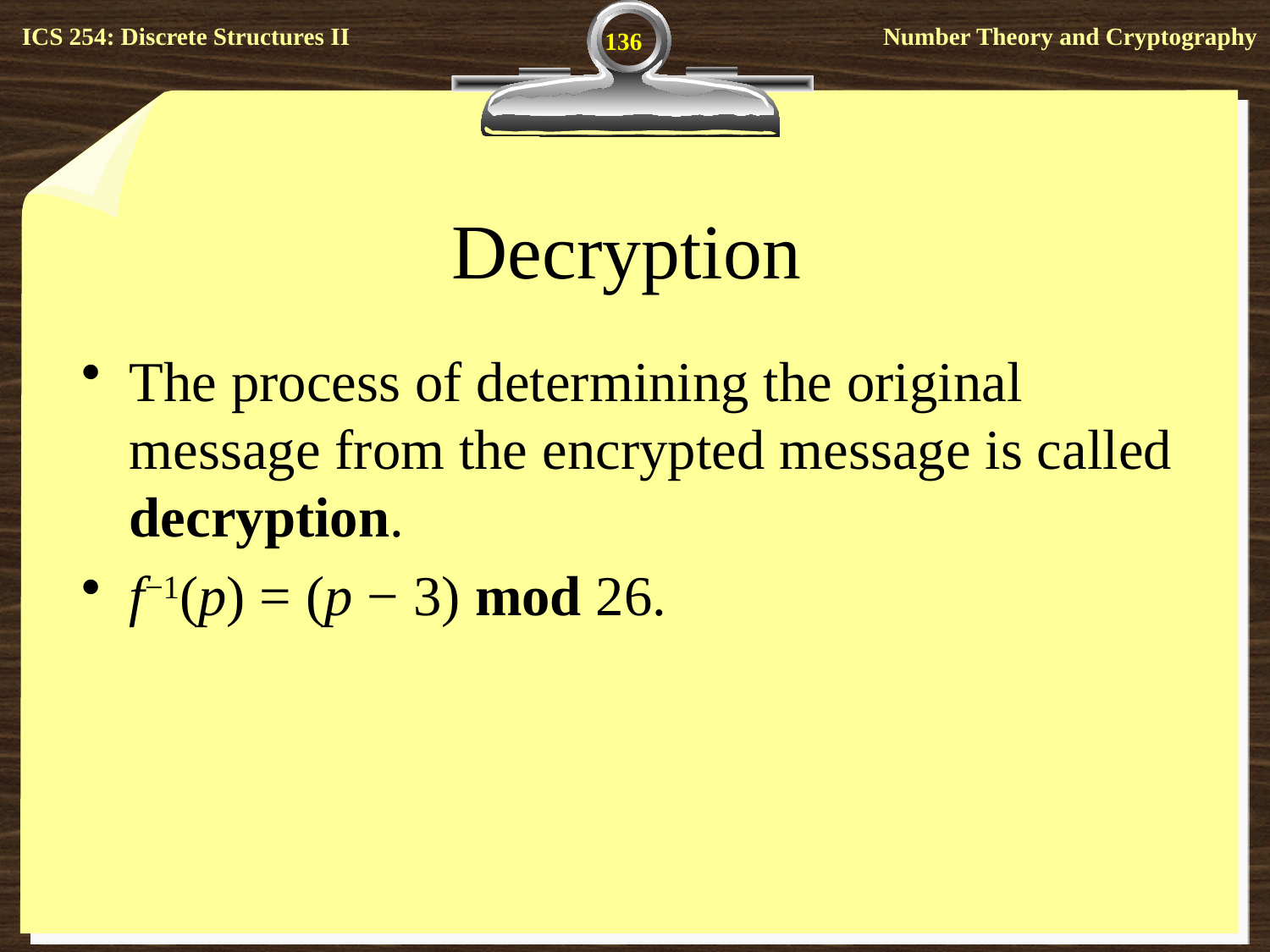

136
# Decryption
The process of determining the original message from the encrypted message is called decryption.
f−1(p) = (p − 3) mod 26.